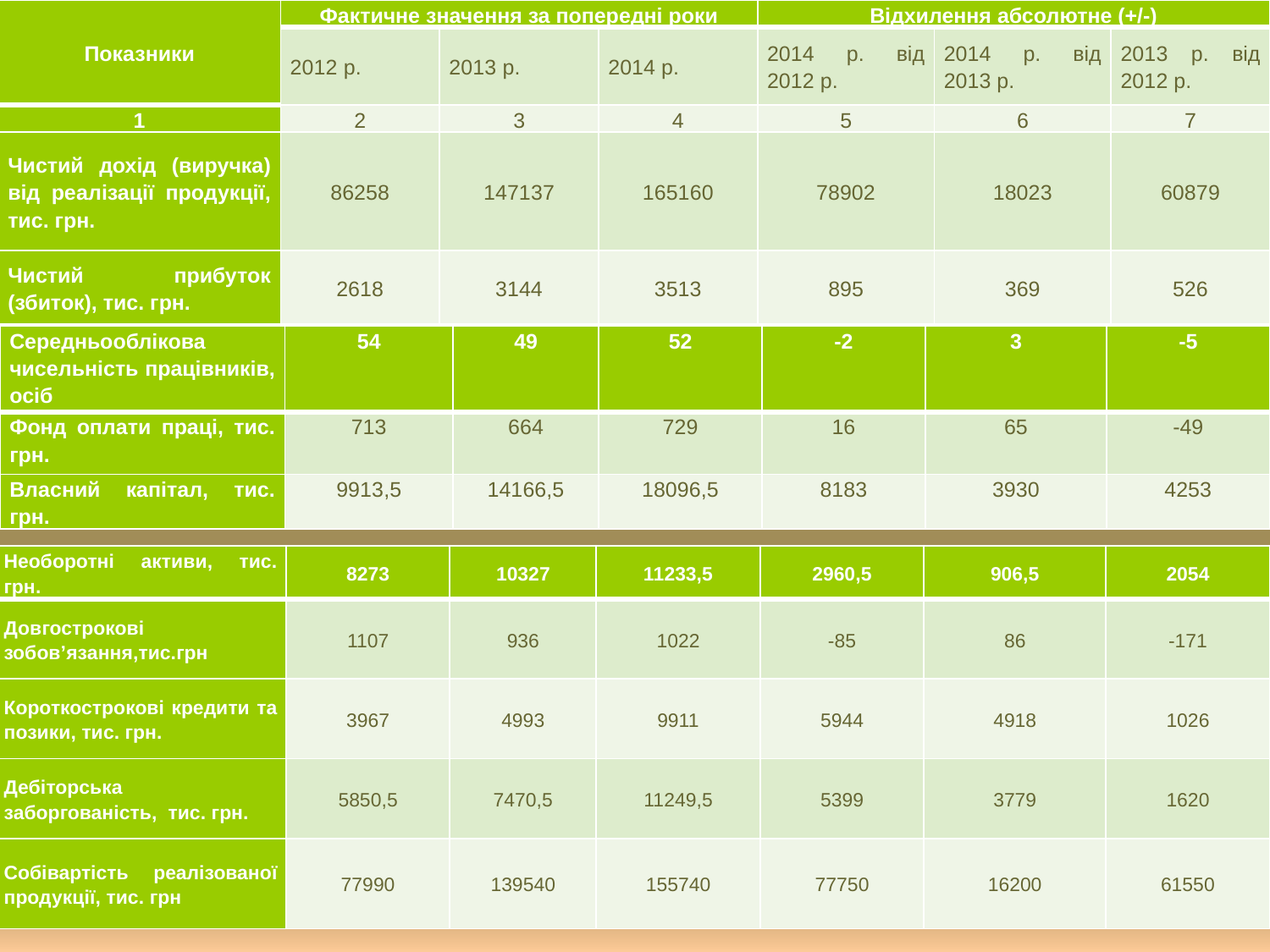

| Показники | Фактичне значення за попередні роки |  |  | Відхилення абсолютне (+/-) |  |  |
| --- | --- | --- | --- | --- | --- | --- |
|  | 2012 р. | 2013 р. | 2014 р. | 2014 р. від 2012 р. | 2014 р. від 2013 р. | 2013 р. від 2012 р. |
| 1 | 2 | 3 | 4 | 5 | 6 | 7 |
| Чистий дохід (виручка) від реалізації продукції, тис. грн. | 86258 | 147137 | 165160 | 78902 | 18023 | 60879 |
| Чистий прибуток (збиток), тис. грн. | 2618 | 3144 | 3513 | 895 | 369 | 526 |
| Середньооблікова чисельність працівників, осіб | 54 | 49 | 52 | -2 | 3 | -5 |
| --- | --- | --- | --- | --- | --- | --- |
| Фонд оплати праці, тис. грн. | 713 | 664 | 729 | 16 | 65 | -49 |
| Власний капітал, тис. грн. | 9913,5 | 14166,5 | 18096,5 | 8183 | 3930 | 4253 |
| Необоротні активи, тис. грн. | 8273 | 10327 | 11233,5 | 2960,5 | 906,5 | 2054 |
| --- | --- | --- | --- | --- | --- | --- |
| Довгострокові зобов’язання,тис.грн | 1107 | 936 | 1022 | -85 | 86 | -171 |
| Короткострокові кредити та позики, тис. грн. | 3967 | 4993 | 9911 | 5944 | 4918 | 1026 |
| Дебіторська заборгованість, тис. грн. | 5850,5 | 7470,5 | 11249,5 | 5399 | 3779 | 1620 |
| Собівартість реалізованої продукції, тис. грн | 77990 | 139540 | 155740 | 77750 | 16200 | 61550 |